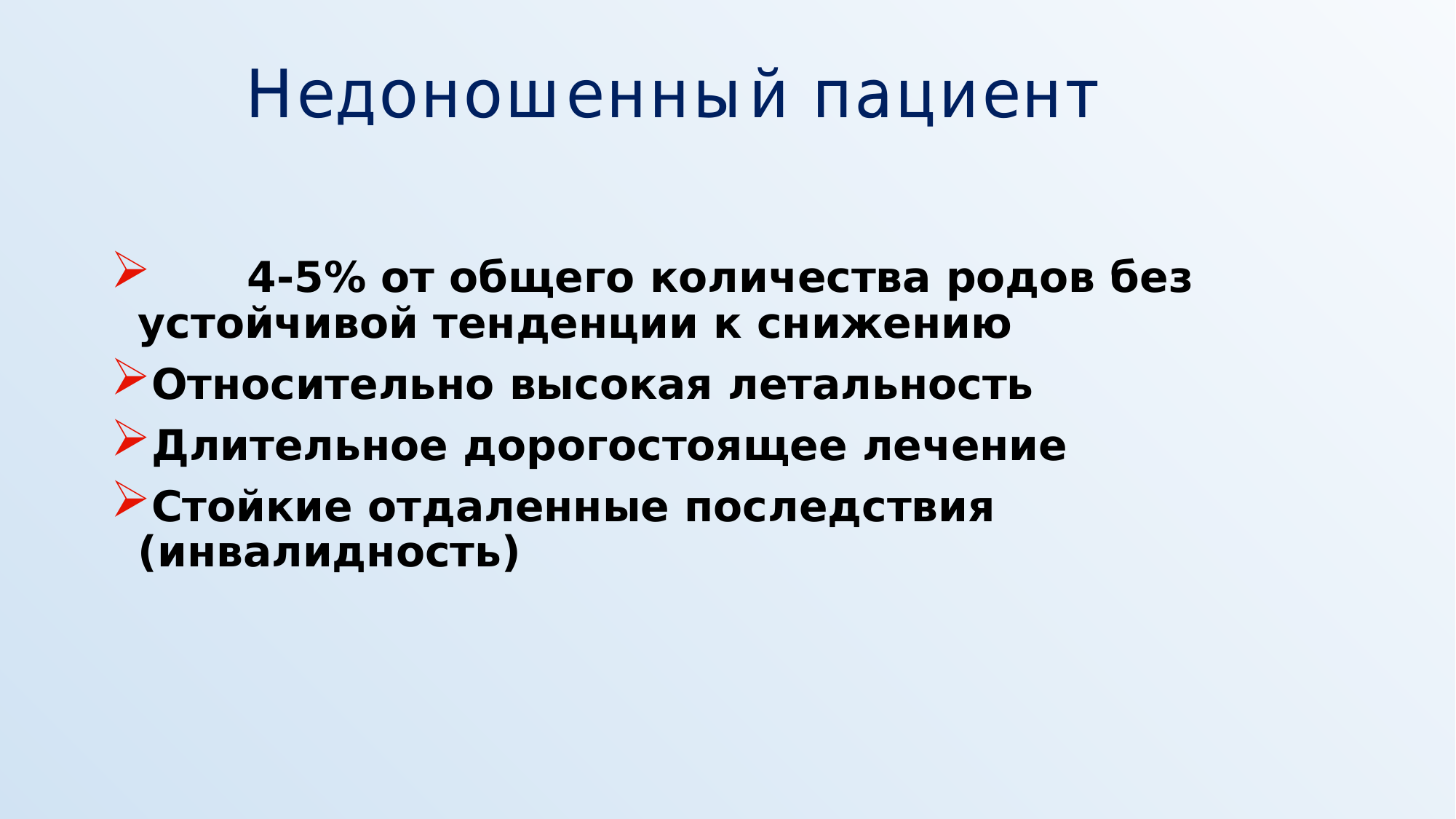

# Недоношенный пациент
	4-5% от общего количества родов без устойчивой тенденции к снижению
Относительно высокая летальность
Длительное дорогостоящее лечение
Стойкие отдаленные последствия (инвалидность)